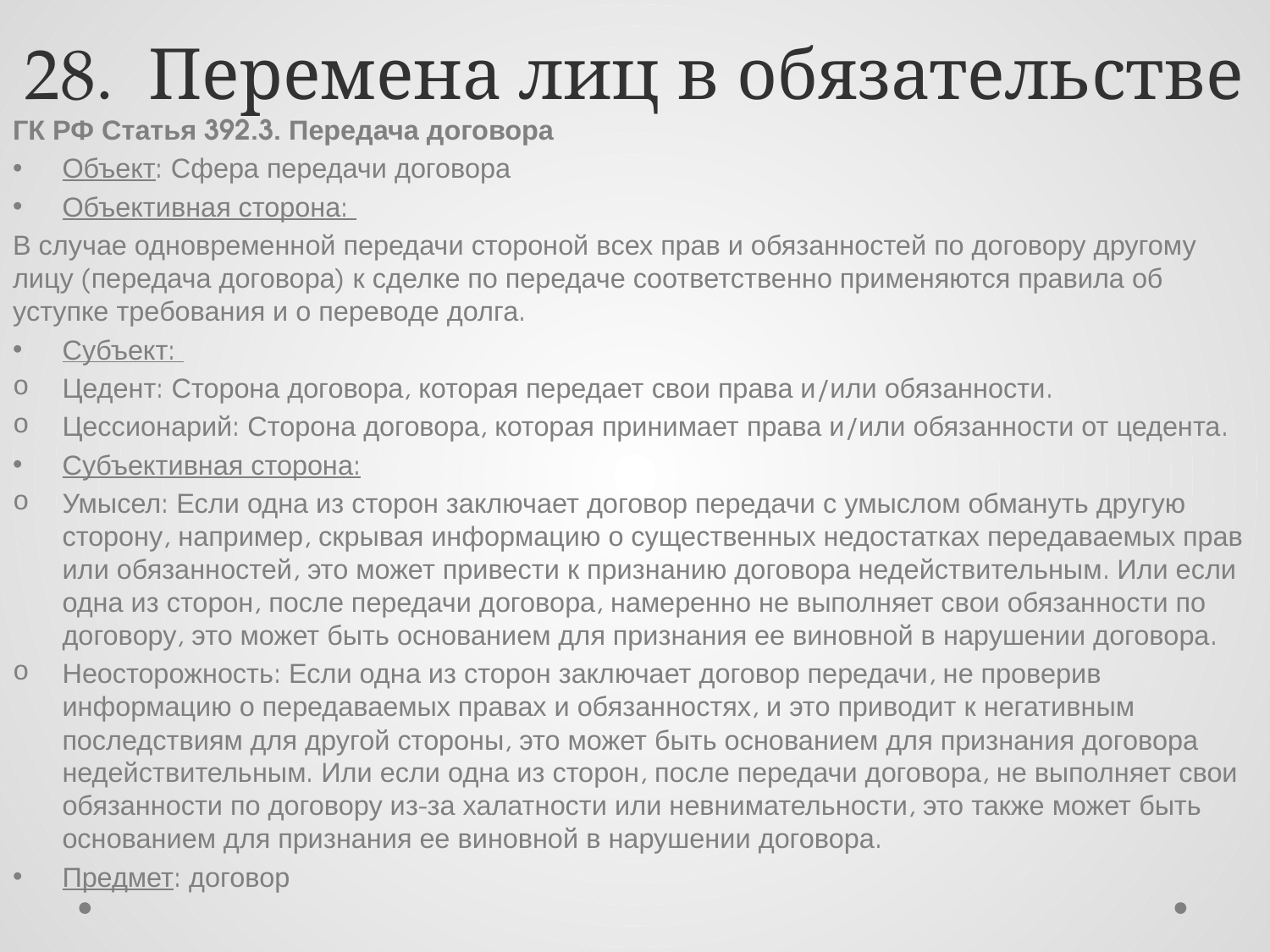

# 28.  Перемена лиц в обязательстве
ГК РФ Статья 392.3. Передача договора
Объект: Сфера передачи договора
Объективная сторона:
В случае одновременной передачи стороной всех прав и обязанностей по договору другому лицу (передача договора) к сделке по передаче соответственно применяются правила об уступке требования и о переводе долга.
Субъект:
Цедент: Сторона договора, которая передает свои права и/или обязанности.
Цессионарий: Сторона договора, которая принимает права и/или обязанности от цедента.
Субъективная сторона:
Умысел: Если одна из сторон заключает договор передачи с умыслом обмануть другую сторону, например, скрывая информацию о существенных недостатках передаваемых прав или обязанностей, это может привести к признанию договора недействительным. Или если одна из сторон, после передачи договора, намеренно не выполняет свои обязанности по договору, это может быть основанием для признания ее виновной в нарушении договора.
Неосторожность: Если одна из сторон заключает договор передачи, не проверив информацию о передаваемых правах и обязанностях, и это приводит к негативным последствиям для другой стороны, это может быть основанием для признания договора недействительным. Или если одна из сторон, после передачи договора, не выполняет свои обязанности по договору из-за халатности или невнимательности, это также может быть основанием для признания ее виновной в нарушении договора.
Предмет: договор